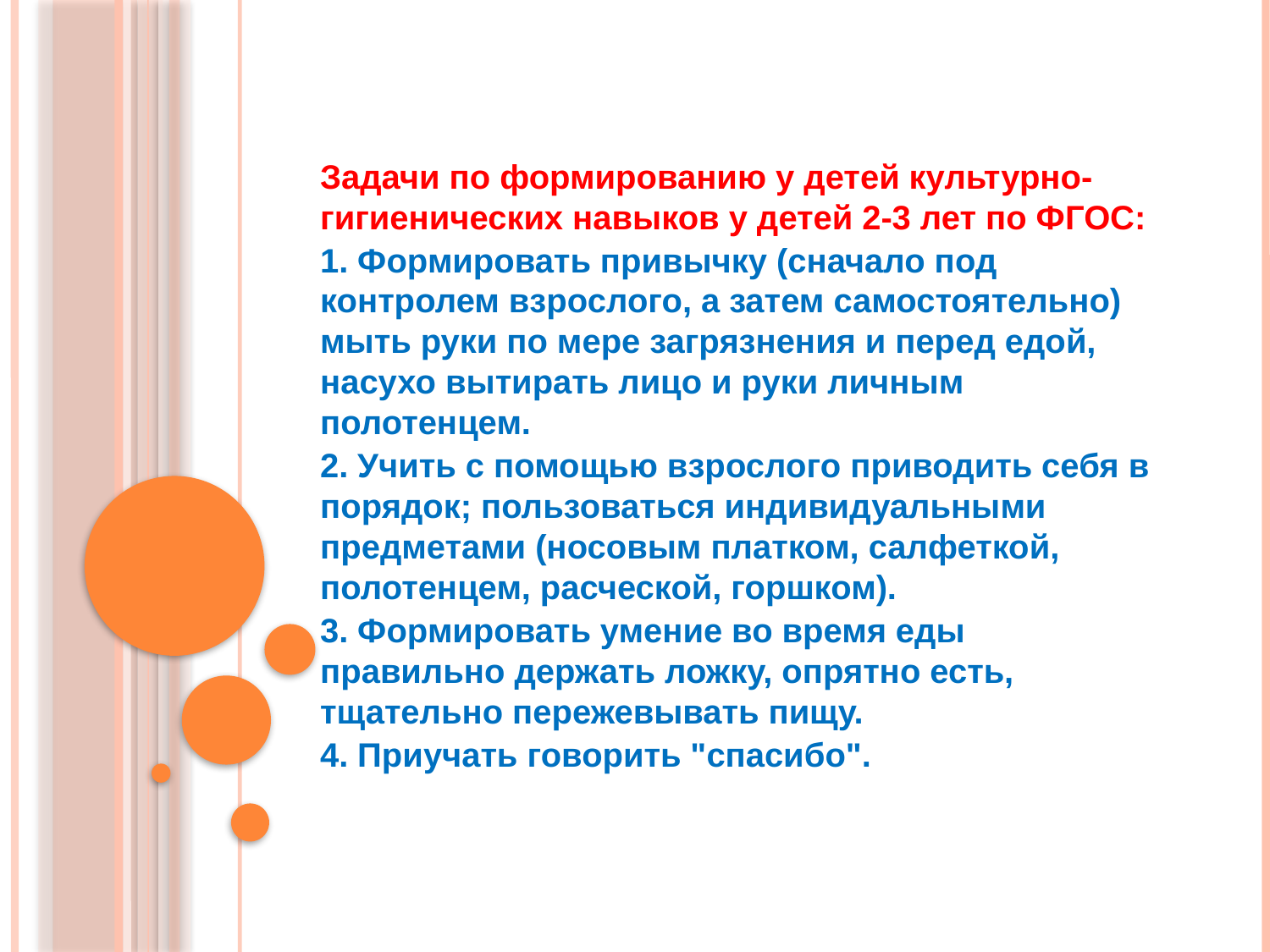

Задачи по формированию у детей культурно-гигиенических навыков у детей 2-3 лет по ФГОС:
1. Формировать привычку (сначало под контролем взрослого, а затем самостоятельно) мыть руки по мере загрязнения и перед едой, насухо вытирать лицо и руки личным полотенцем.
2. Учить с помощью взрослого приводить себя в порядок; пользоваться индивидуальными предметами (носовым платком, салфеткой, полотенцем, расческой, горшком).
3. Формировать умение во время еды правильно держать ложку, опрятно есть, тщательно пережевывать пищу.
4. Приучать говорить "спасибо".